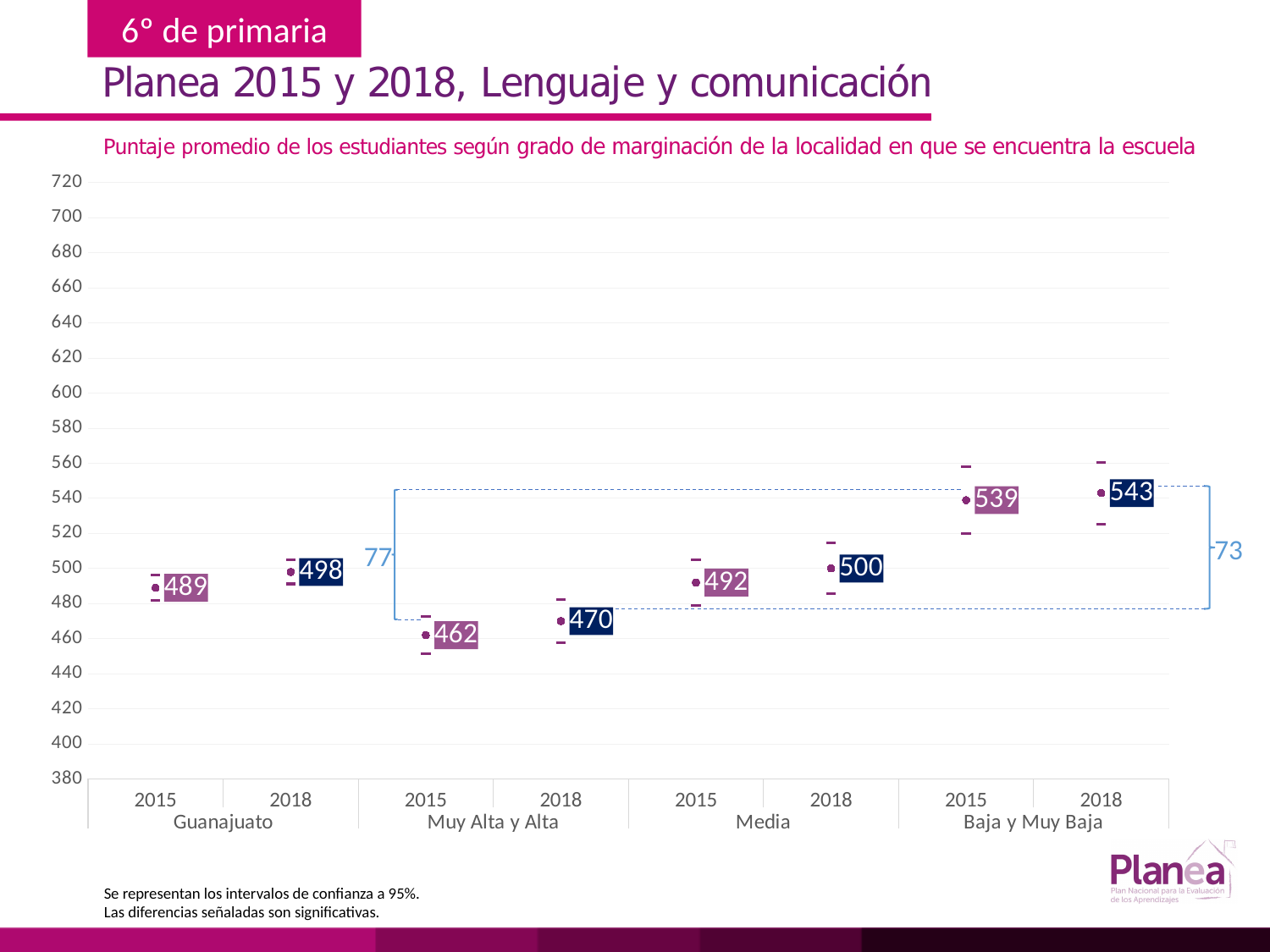

Planea 2015 y 2018, Lenguaje y comunicación

Puntaje promedio de los estudiantes según grado de marginación de la localidad en que se encuentra la escuela

### Chart

| Category |  |  |  |
|---|---|---|---|
| 2015 | 481.637 | 496.363 | 489.0 |
| 2018 | 491.234 | 504.766 | 498.0 |
| 2015 | 451.254 | 472.746 | 462.0 |
| 2018 | 457.861 | 482.139 | 470.0 |
| 2015 | 478.866 | 505.134 | 492.0 |
| 2018 | 485.473 | 514.527 | 500.0 |
| 2015 | 519.896 | 558.104 | 539.0 |
| 2018 | 525.289 | 560.711 | 543.0 |
73

77
Se representan los intervalos de confianza a 95%.
Las diferencias señaladas son significativas.